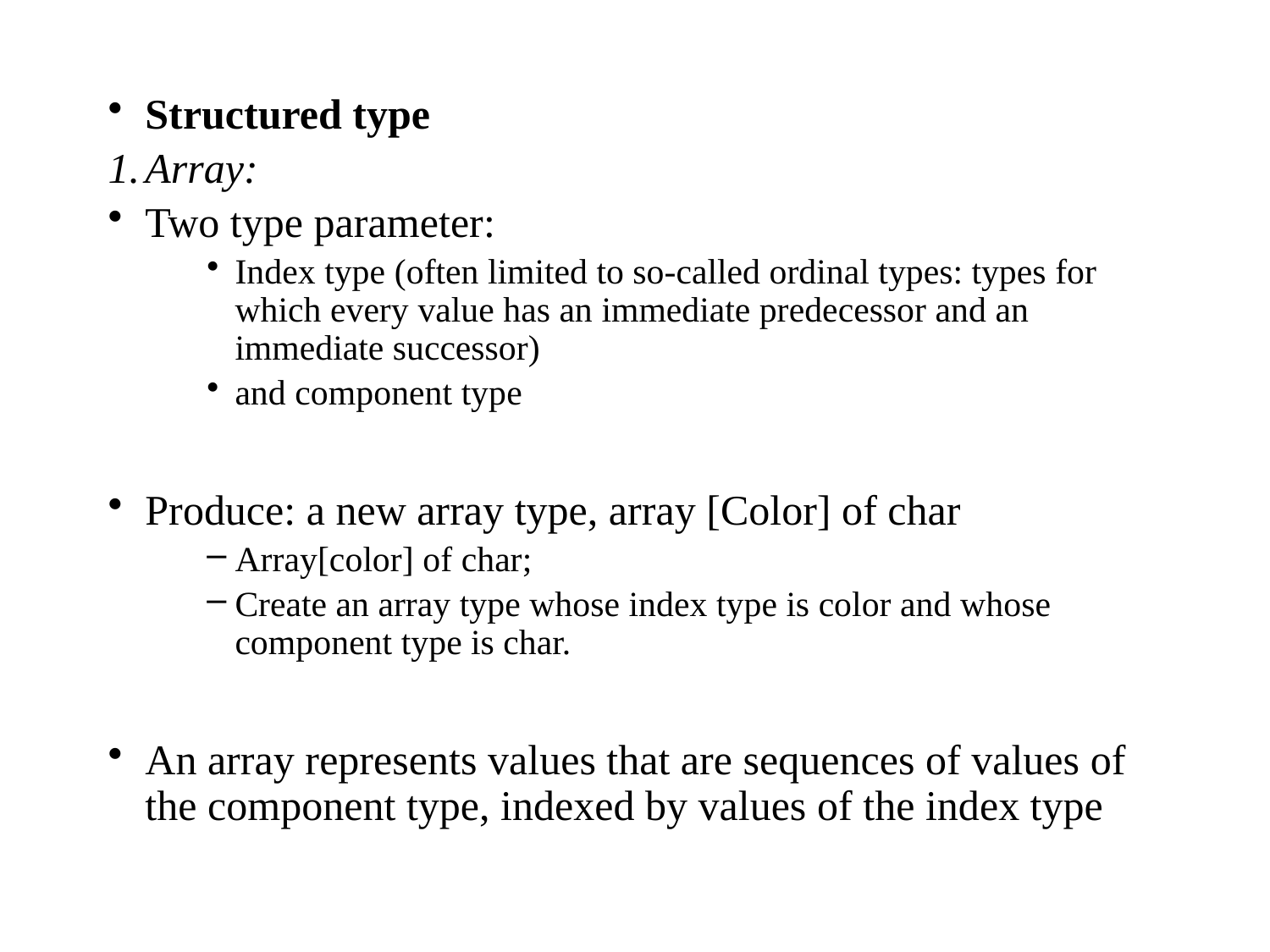

Structured type
Array:
Two type parameter:
Index type (often limited to so-called ordinal types: types for which every value has an immediate predecessor and an immediate successor)
and component type

Produce: a new array type, array [Color] of char
Array[color] of char;
Create an array type whose index type is color and whose component type is char.

An array represents values that are sequences of values of the component type, indexed by values of the index type